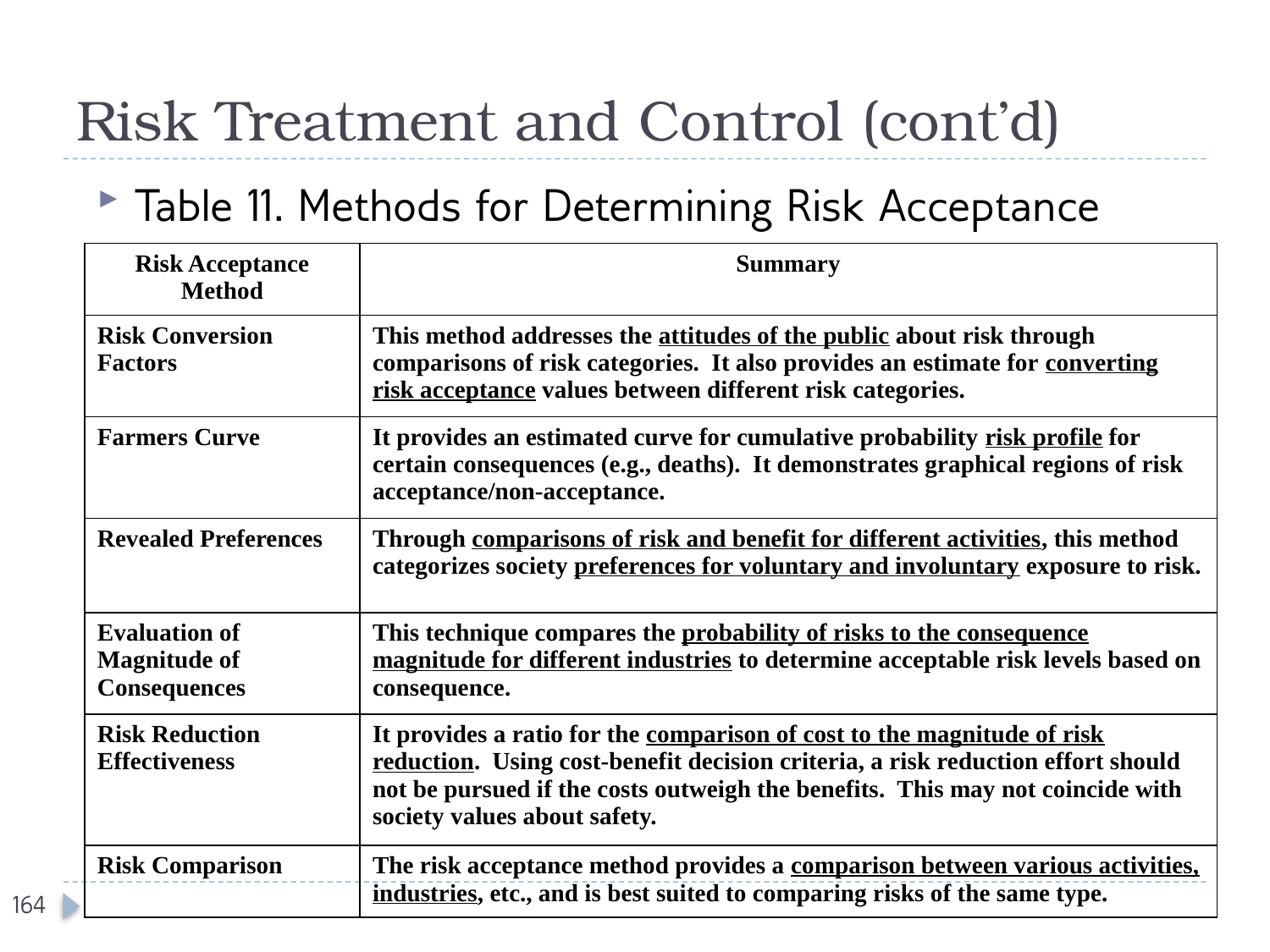

# Risk Treatment and Control (cont’d)
Table 11. Methods for Determining Risk Acceptance

| Risk Acceptance Method | Summary |
| --- | --- |
| Risk Conversion Factors | This method addresses the attitudes of the public about risk through comparisons of risk categories. It also provides an estimate for converting risk acceptance values between different risk categories. |
| Farmers Curve | It provides an estimated curve for cumulative probability risk profile for certain consequences (e.g., deaths). It demonstrates graphical regions of risk acceptance/non-acceptance. |
| Revealed Preferences | Through comparisons of risk and benefit for different activities, this method categorizes society preferences for voluntary and involuntary exposure to risk. |
| Evaluation of Magnitude of Consequences | This technique compares the probability of risks to the consequence magnitude for different industries to determine acceptable risk levels based on consequence. |
| Risk Reduction Effectiveness | It provides a ratio for the comparison of cost to the magnitude of risk reduction. Using cost-benefit decision criteria, a risk reduction effort should not be pursued if the costs outweigh the benefits. This may not coincide with society values about safety. |
| Risk Comparison | The risk acceptance method provides a comparison between various activities, industries, etc., and is best suited to comparing risks of the same type. |
164